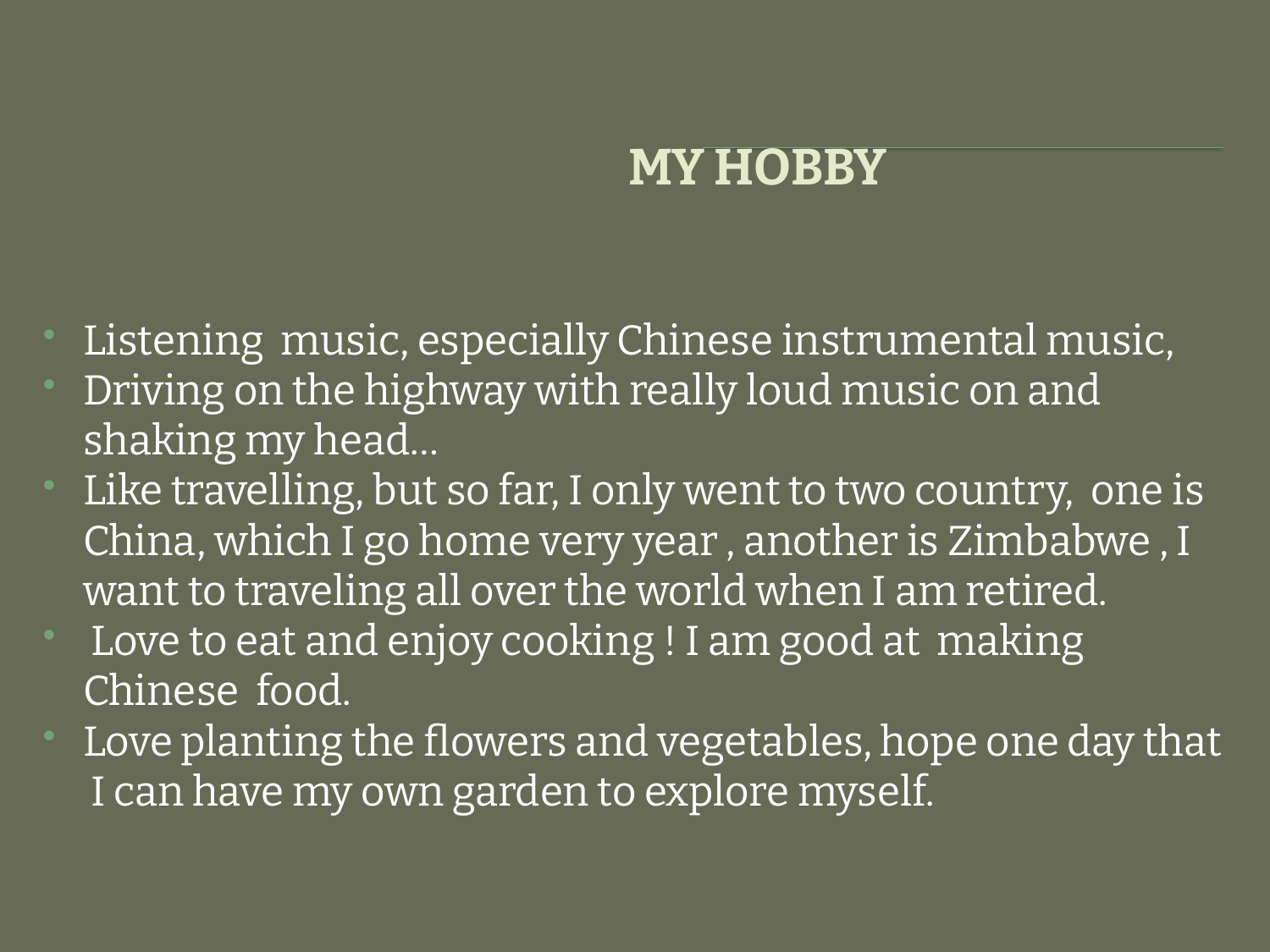

# MY HOBBY
Listening  music, especially Chinese instrumental music,
Driving on the highway with really loud music on and shaking my head…
Like travelling, but so far, I only went to two country,  one is China, which I go home very year , another is Zimbabwe , I want to traveling all over the world when I am retired.
 Love to eat and enjoy cooking ! I am good at  making Chinese  food.
Love planting the flowers and vegetables, hope one day that  I can have my own garden to explore myself.